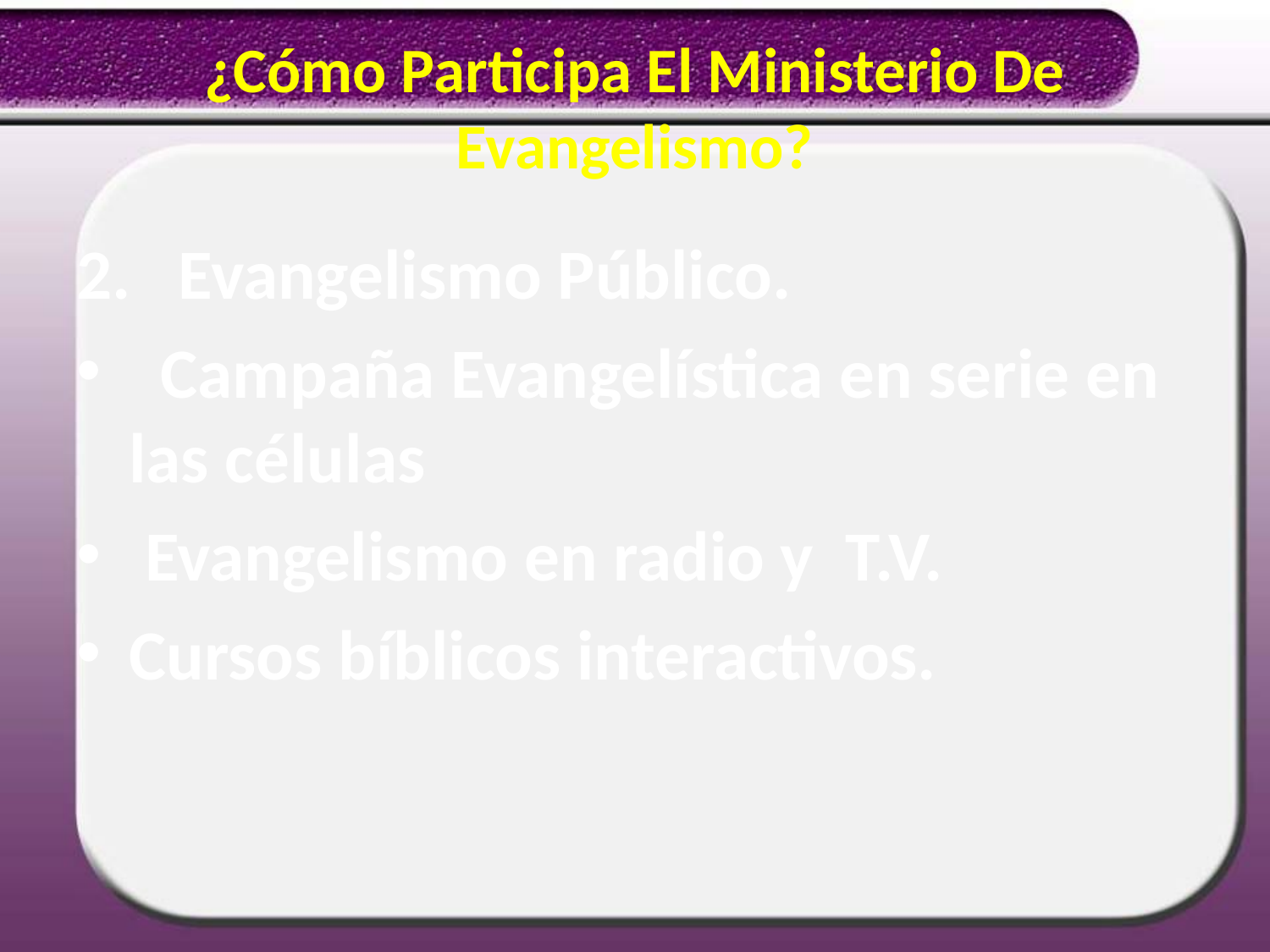

# ¿Cómo Participa El Ministerio De Evangelismo?
2.   Evangelismo Público.
  Campaña Evangelística en serie en las células
 Evangelismo en radio y  T.V.
Cursos bíblicos interactivos.